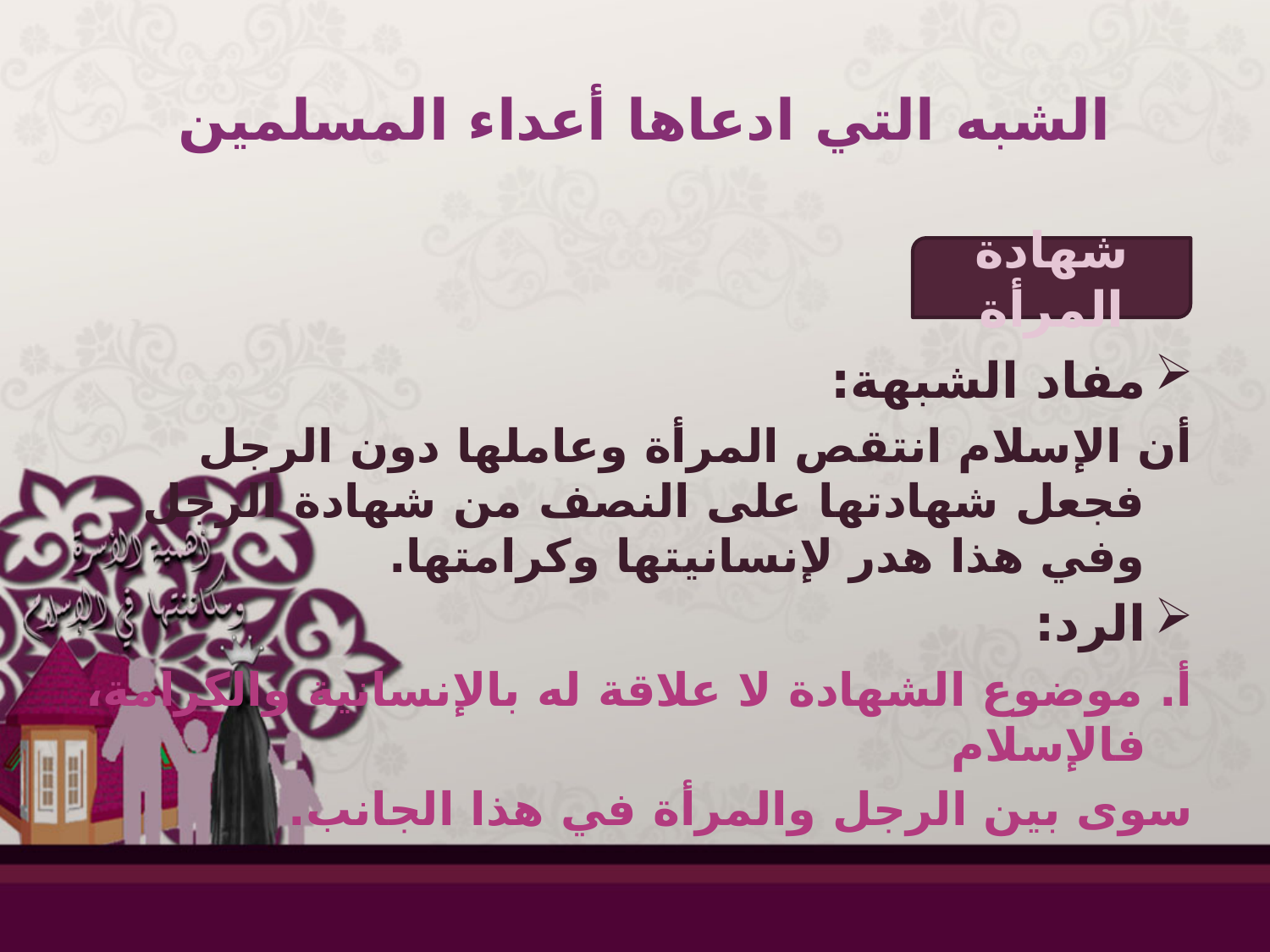

# الشبه التي ادعاها أعداء المسلمين

مفاد الشبهة:
أن الإسلام انتقص المرأة وعاملها دون الرجل فجعل شهادتها على النصف من شهادة الرجل وفي هذا هدر لإنسانيتها وكرامتها.
الرد:
أ. موضوع الشهادة لا علاقة له بالإنسانية والكرامة، فالإسلام
سوى بين الرجل والمرأة في هذا الجانب.

شهادة المرأة